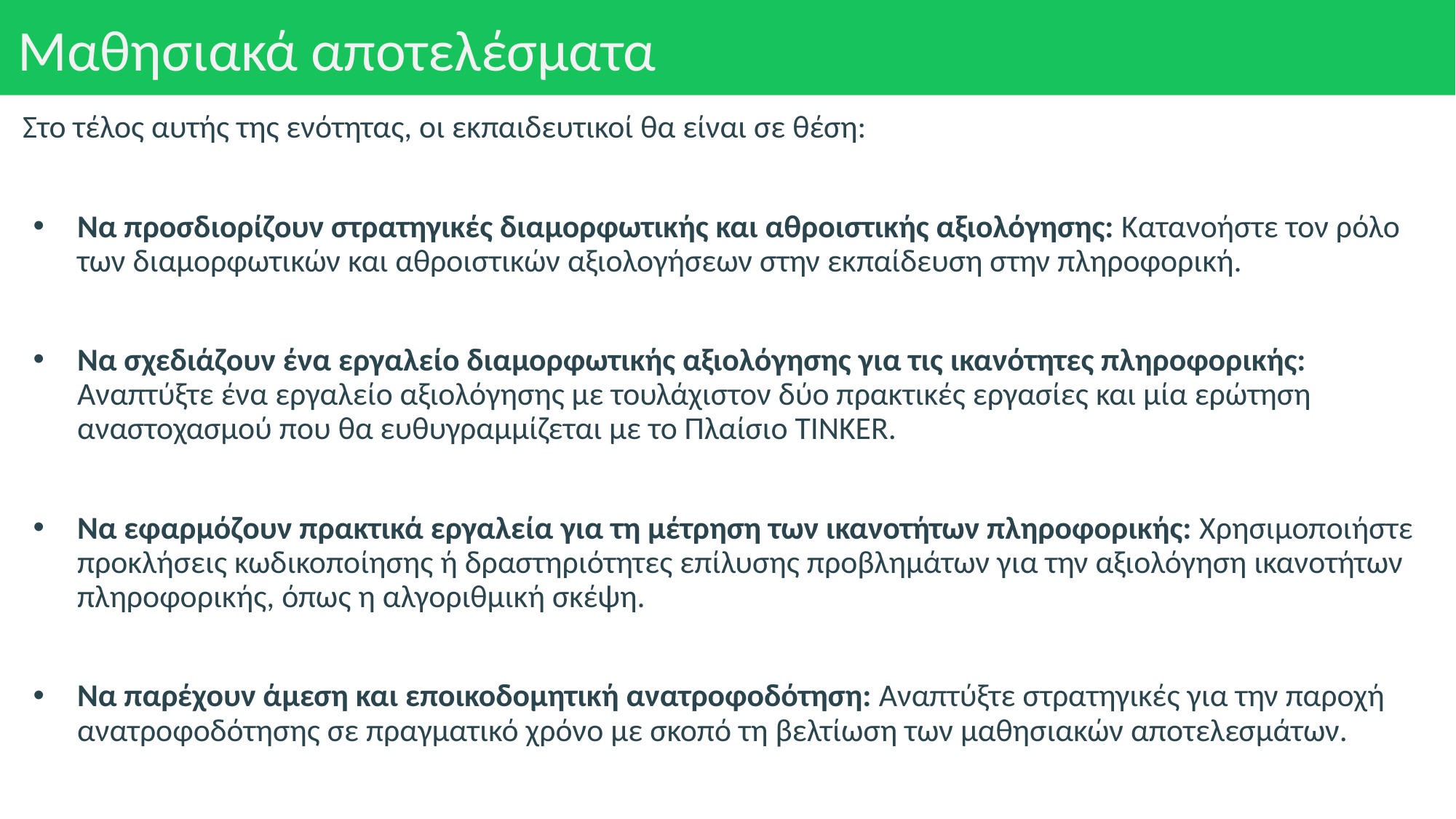

# Μαθησιακά αποτελέσματα
Στο τέλος αυτής της ενότητας, οι εκπαιδευτικοί θα είναι σε θέση:

Να προσδιορίζουν στρατηγικές διαμορφωτικής και αθροιστικής αξιολόγησης: Κατανοήστε τον ρόλο των διαμορφωτικών και αθροιστικών αξιολογήσεων στην εκπαίδευση στην πληροφορική.

Να σχεδιάζουν ένα εργαλείο διαμορφωτικής αξιολόγησης για τις ικανότητες πληροφορικής: Αναπτύξτε ένα εργαλείο αξιολόγησης με τουλάχιστον δύο πρακτικές εργασίες και μία ερώτηση αναστοχασμού που θα ευθυγραμμίζεται με το Πλαίσιο TINKER.

Να εφαρμόζουν πρακτικά εργαλεία για τη μέτρηση των ικανοτήτων πληροφορικής: Χρησιμοποιήστε προκλήσεις κωδικοποίησης ή δραστηριότητες επίλυσης προβλημάτων για την αξιολόγηση ικανοτήτων πληροφορικής, όπως η αλγοριθμική σκέψη.

Να παρέχουν άμεση και εποικοδομητική ανατροφοδότηση: Αναπτύξτε στρατηγικές για την παροχή ανατροφοδότησης σε πραγματικό χρόνο με σκοπό τη βελτίωση των μαθησιακών αποτελεσμάτων.